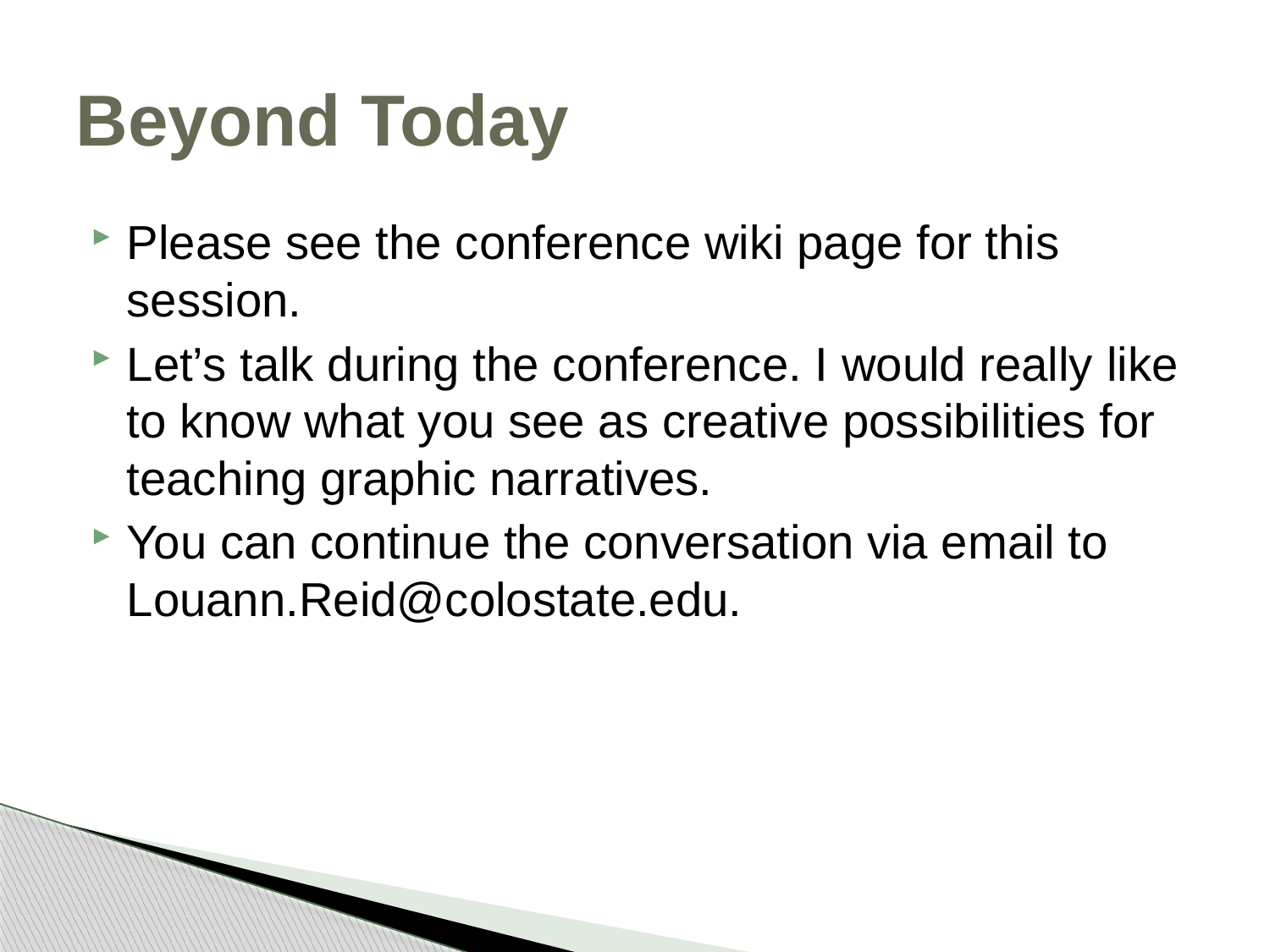

# Beyond Today
Please see the conference wiki page for this session.
Let’s talk during the conference. I would really like to know what you see as creative possibilities for teaching graphic narratives.
You can continue the conversation via email to Louann.Reid@colostate.edu.